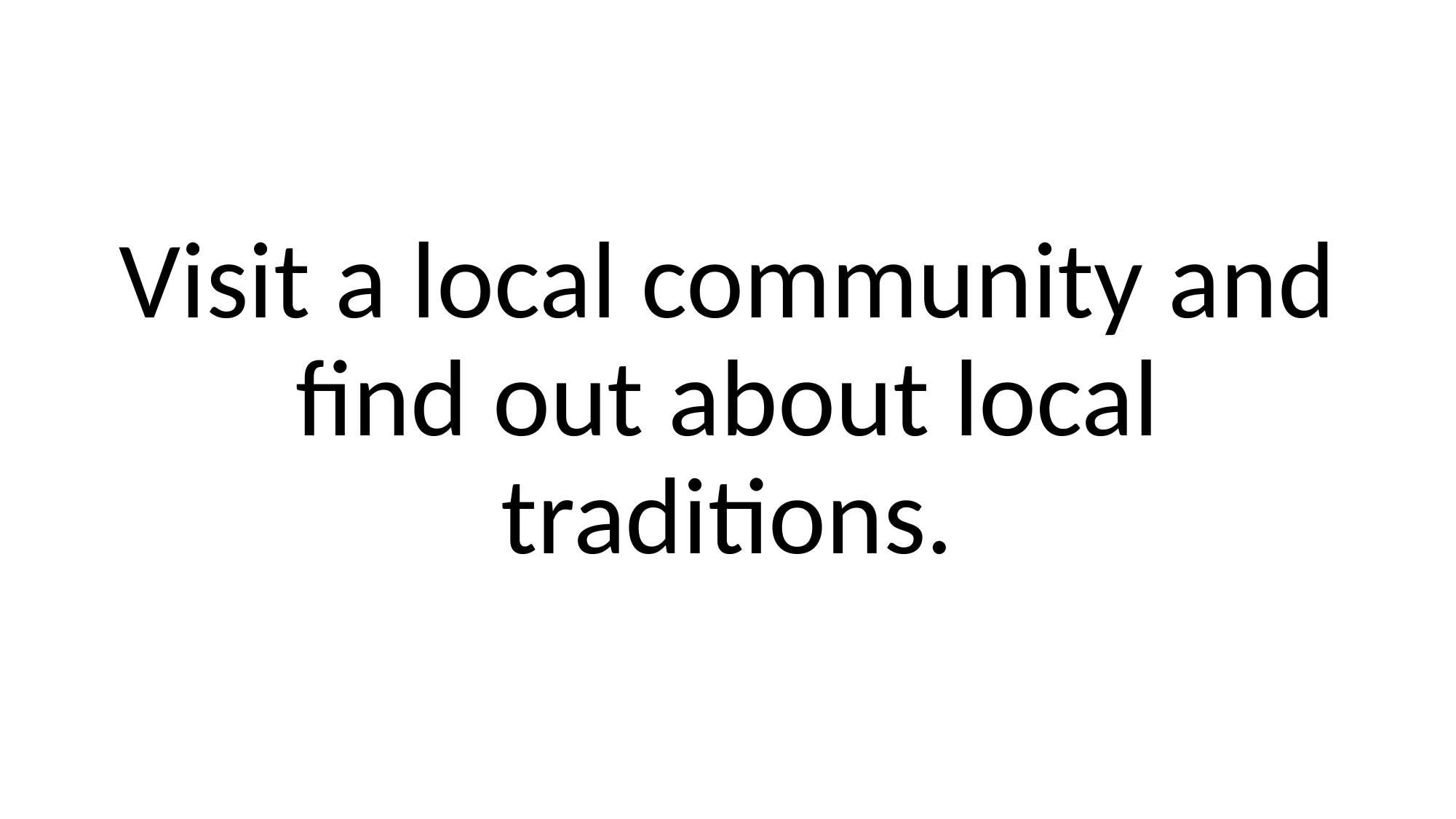

Visit a local community and find out about local traditions.